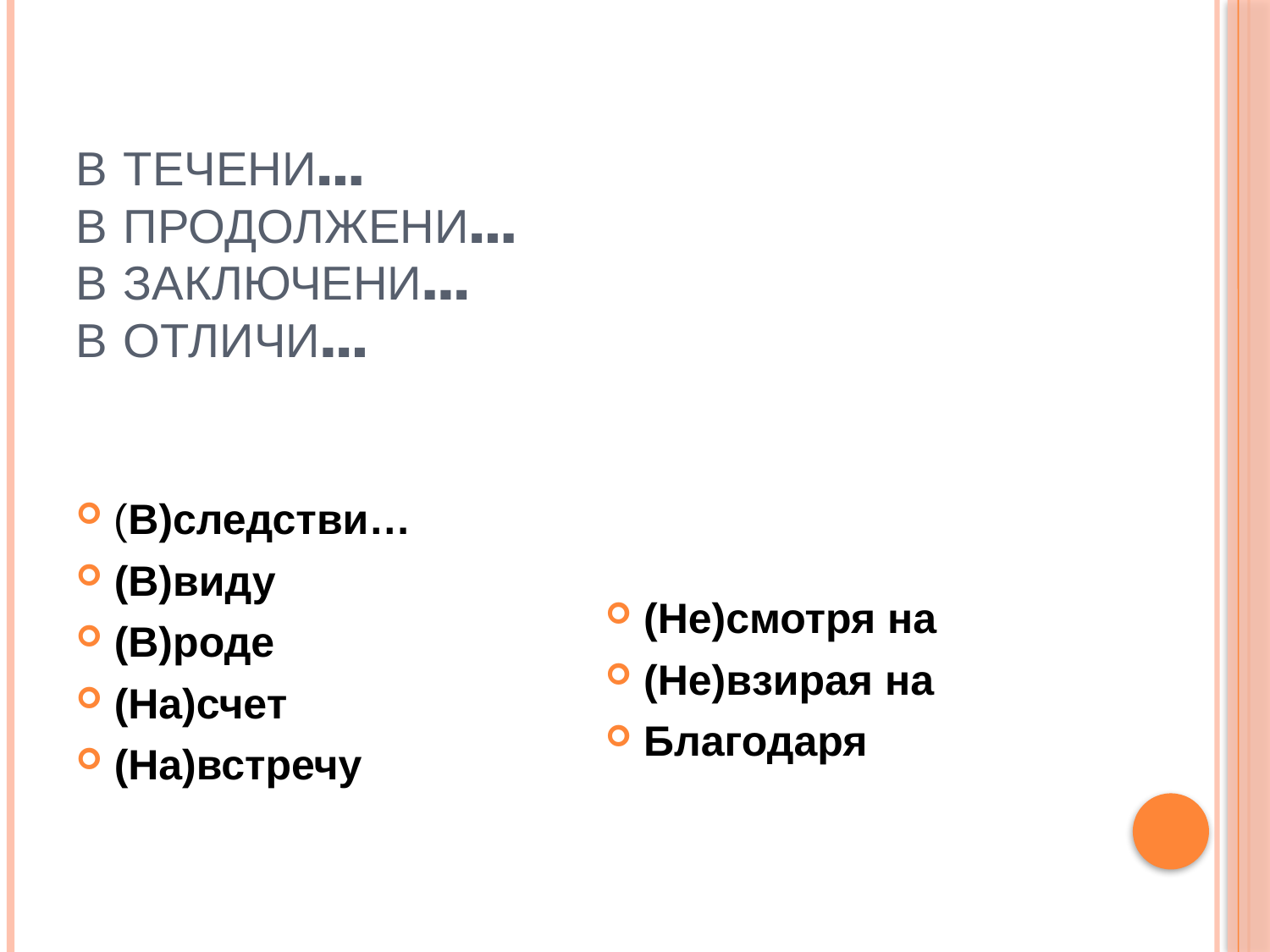

# В течени… В продолжени… В заключени… В отличи…
(В)следстви…
(В)виду
(В)роде
(На)счет
(На)встречу

(Не)смотря на
(Не)взирая на
Благодаря